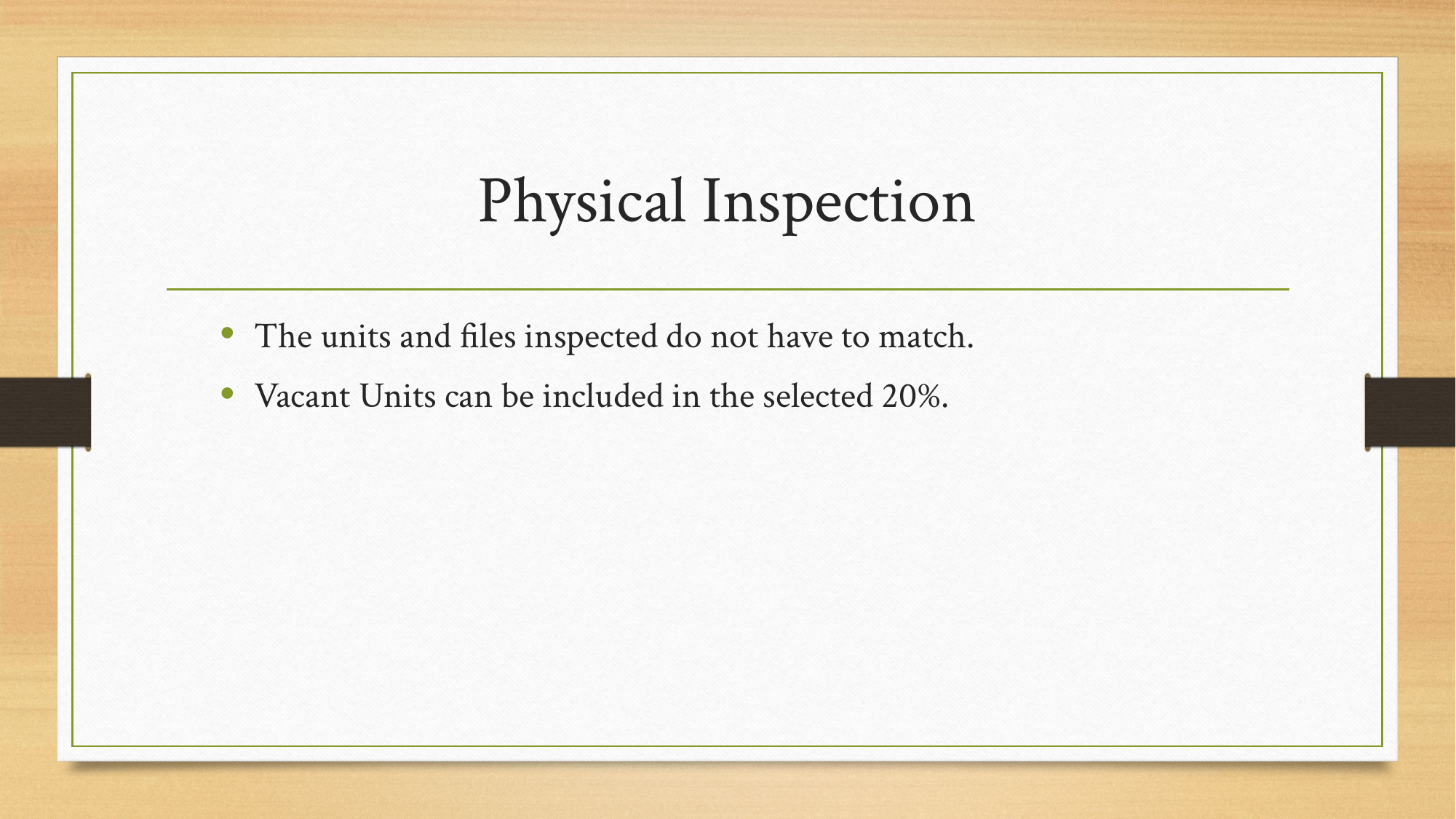

# Physical Inspection
The units and files inspected do not have to match.
Vacant Units can be included in the selected 20%.